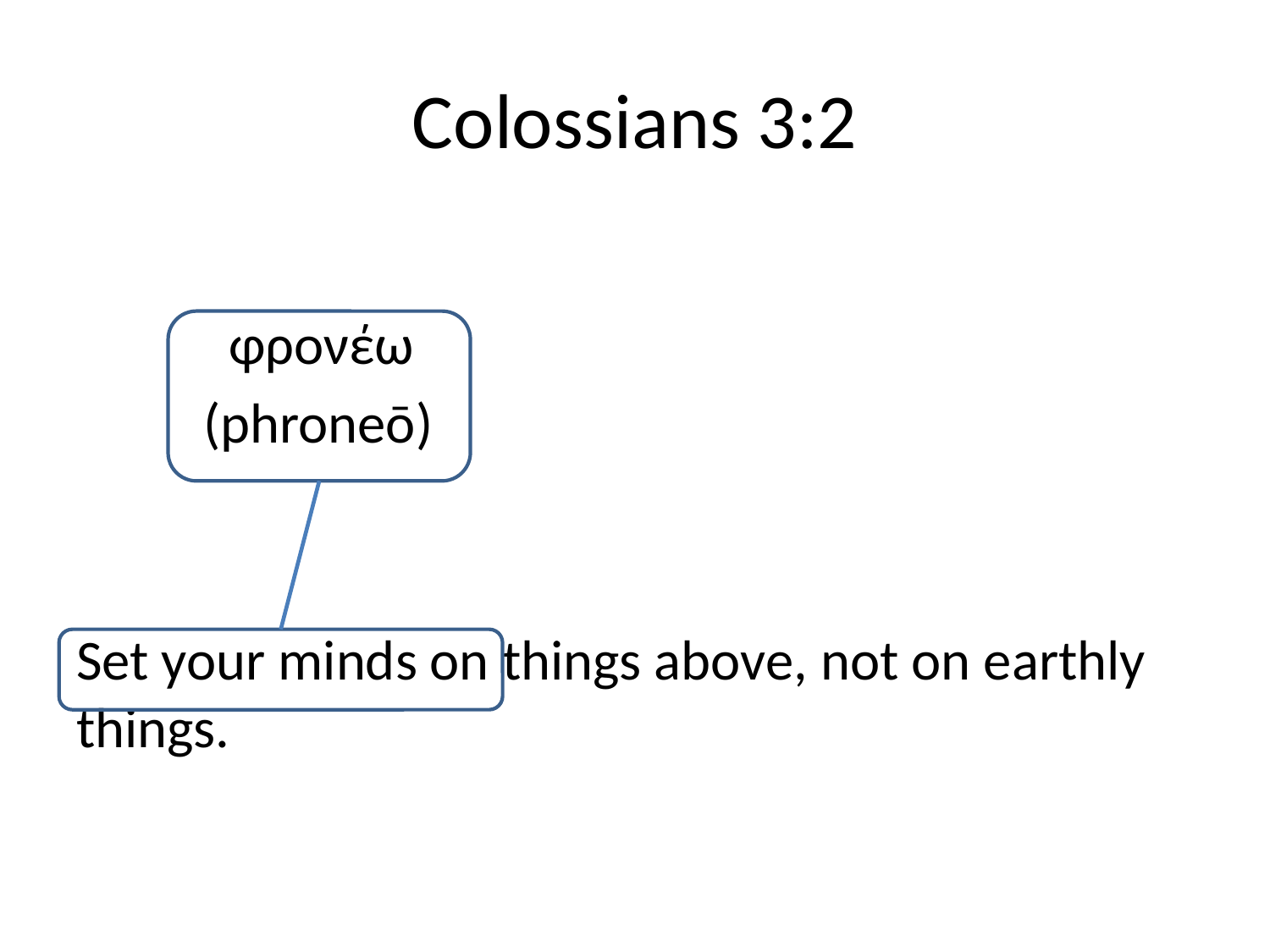

# Colossians 3:2

	  φρονέω
	(phroneō)

Set your minds on things above, not on earthly things.